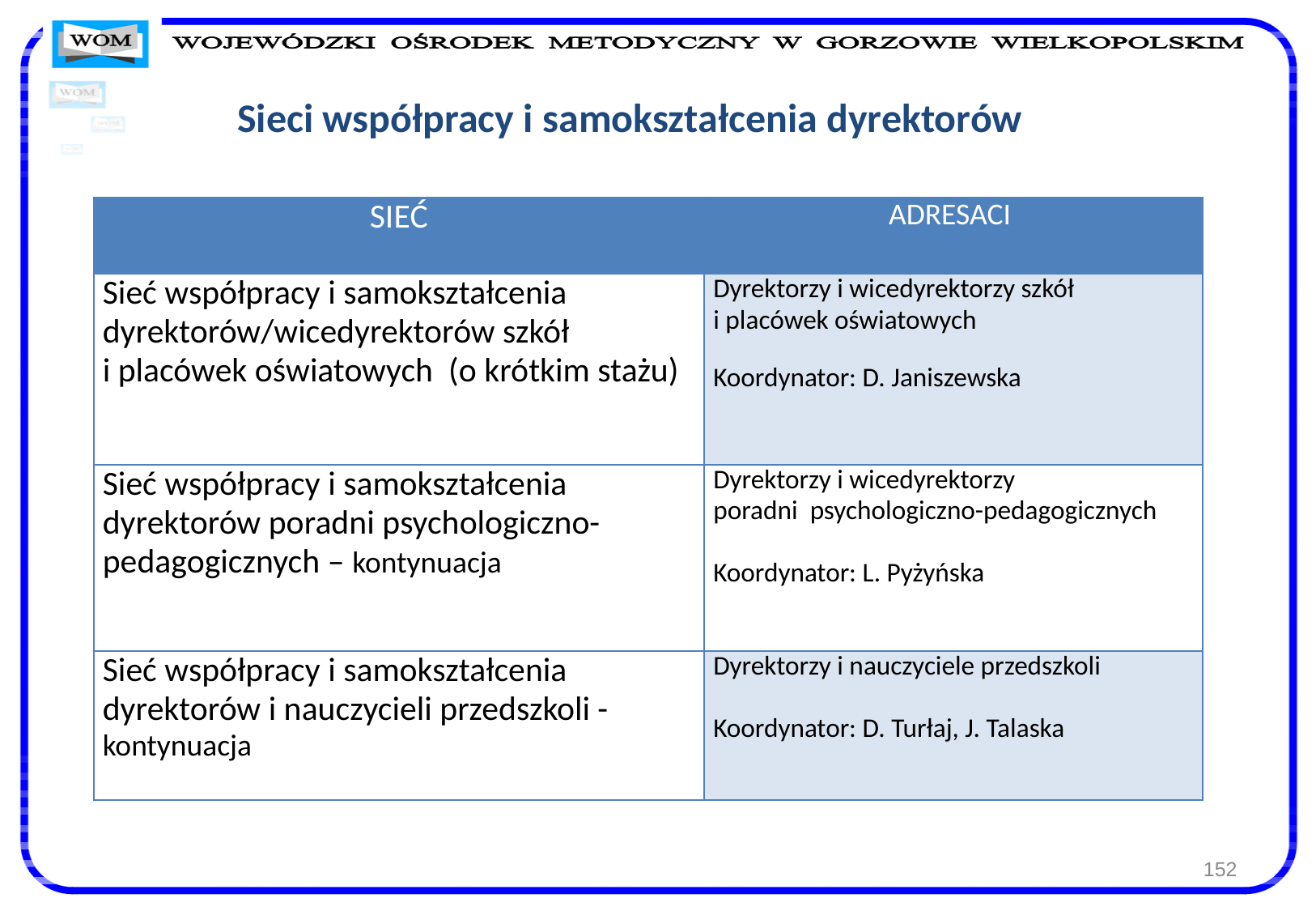

# Sieci współpracy i samokształcenia dyrektorów
| SIEĆ | ADRESACI |
| --- | --- |
| Sieć współpracy i samokształcenia dyrektorów/wicedyrektorów szkół i placówek oświatowych (o krótkim stażu) | Dyrektorzy i wicedyrektorzy szkół i placówek oświatowych Koordynator: D. Janiszewska |
| Sieć współpracy i samokształcenia dyrektorów poradni psychologiczno-pedagogicznych – kontynuacja | Dyrektorzy i wicedyrektorzy poradni psychologiczno-pedagogicznych Koordynator: L. Pyżyńska |
| Sieć współpracy i samokształcenia dyrektorów i nauczycieli przedszkoli - kontynuacja | Dyrektorzy i nauczyciele przedszkoli Koordynator: D. Turłaj, J. Talaska |
152